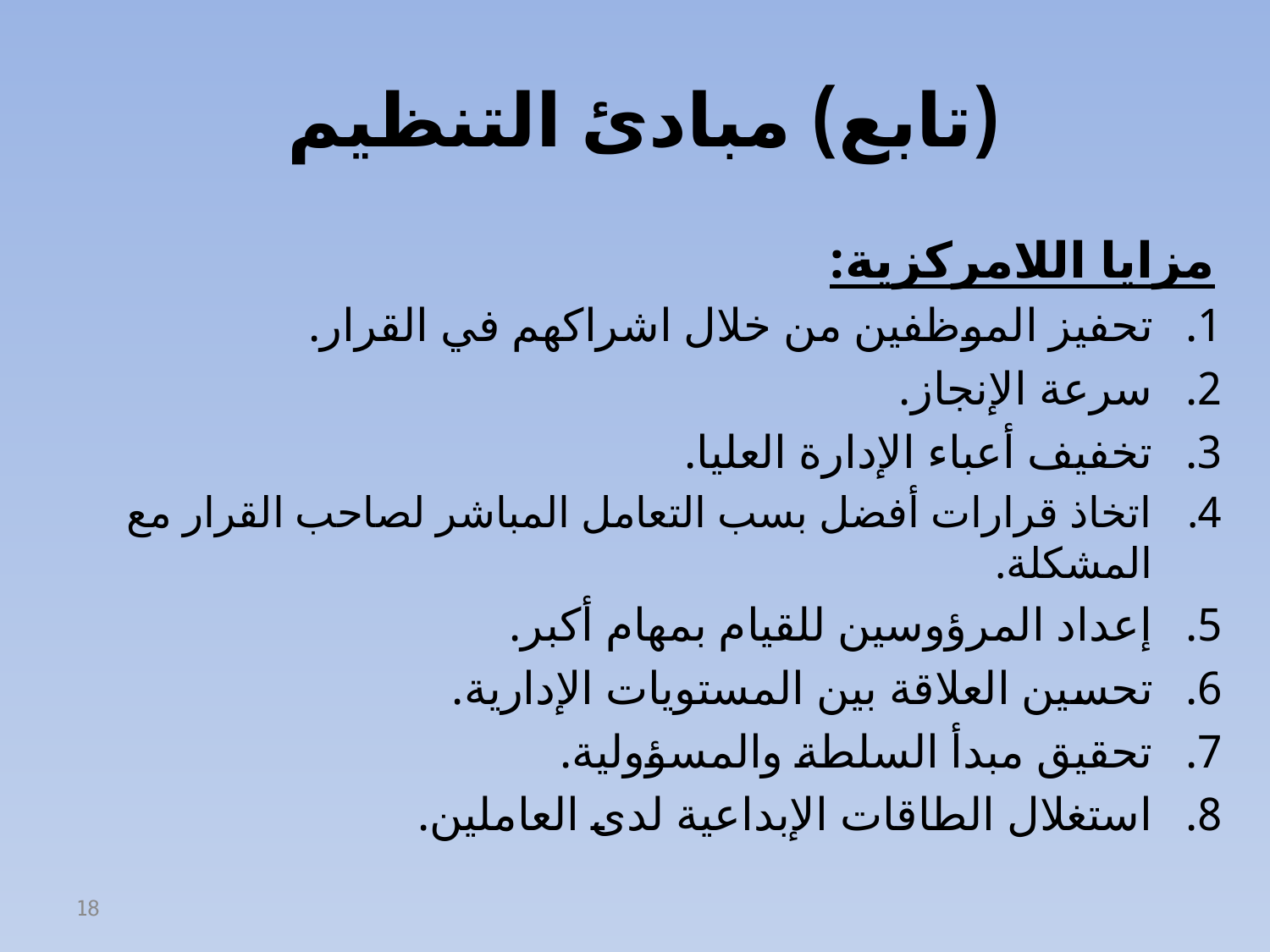

# (تابع) مبادئ التنظيم
مزايا اللامركزية:
تحفيز الموظفين من خلال اشراكهم في القرار.
سرعة الإنجاز.
تخفيف أعباء الإدارة العليا.
اتخاذ قرارات أفضل بسب التعامل المباشر لصاحب القرار مع المشكلة.
إعداد المرؤوسين للقيام بمهام أكبر.
تحسين العلاقة بين المستويات الإدارية.
تحقيق مبدأ السلطة والمسؤولية.
استغلال الطاقات الإبداعية لدى العاملين.

18